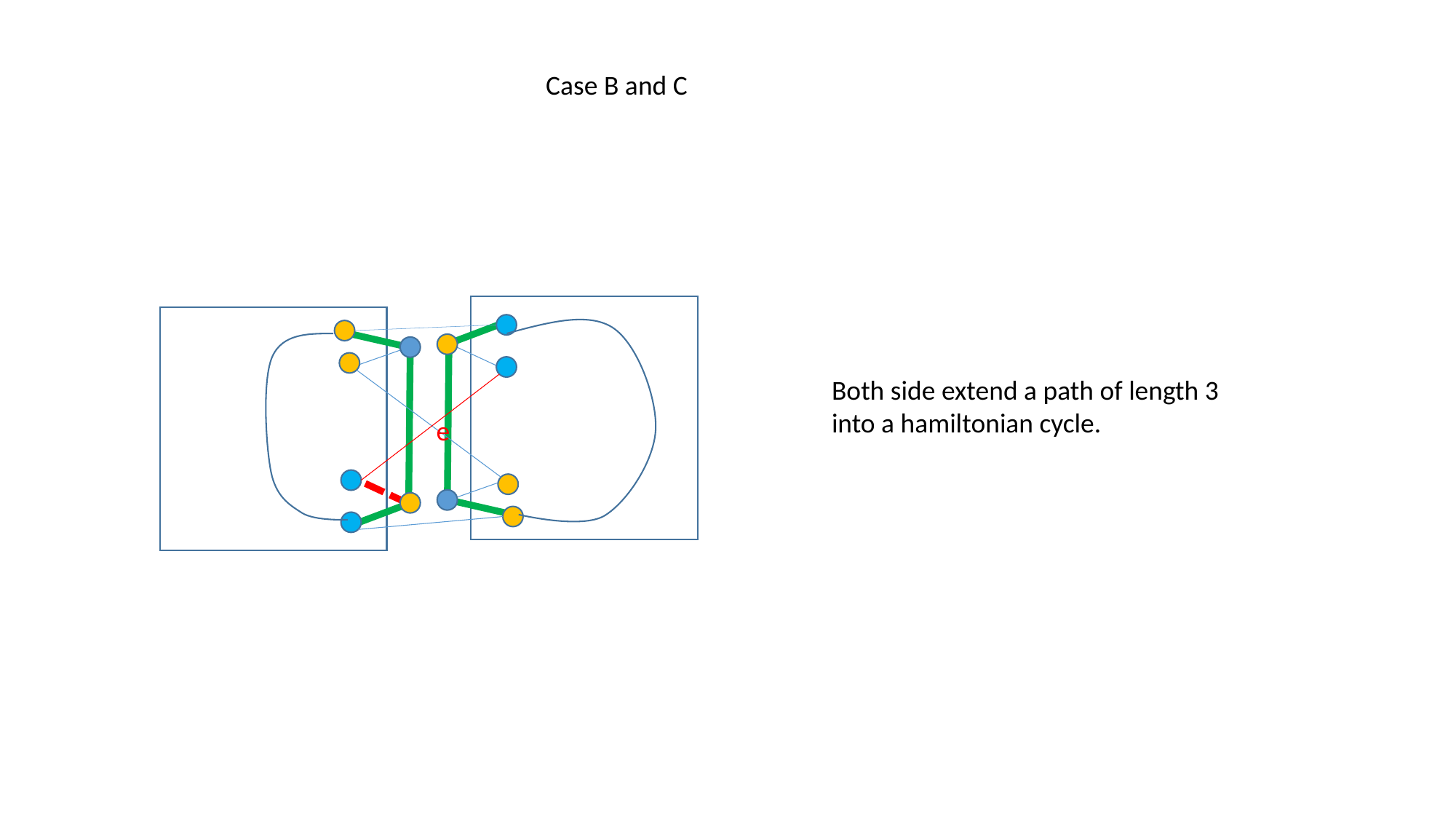

Case B and C

e

Both side extend a path of length 3
into a hamiltonian cycle.